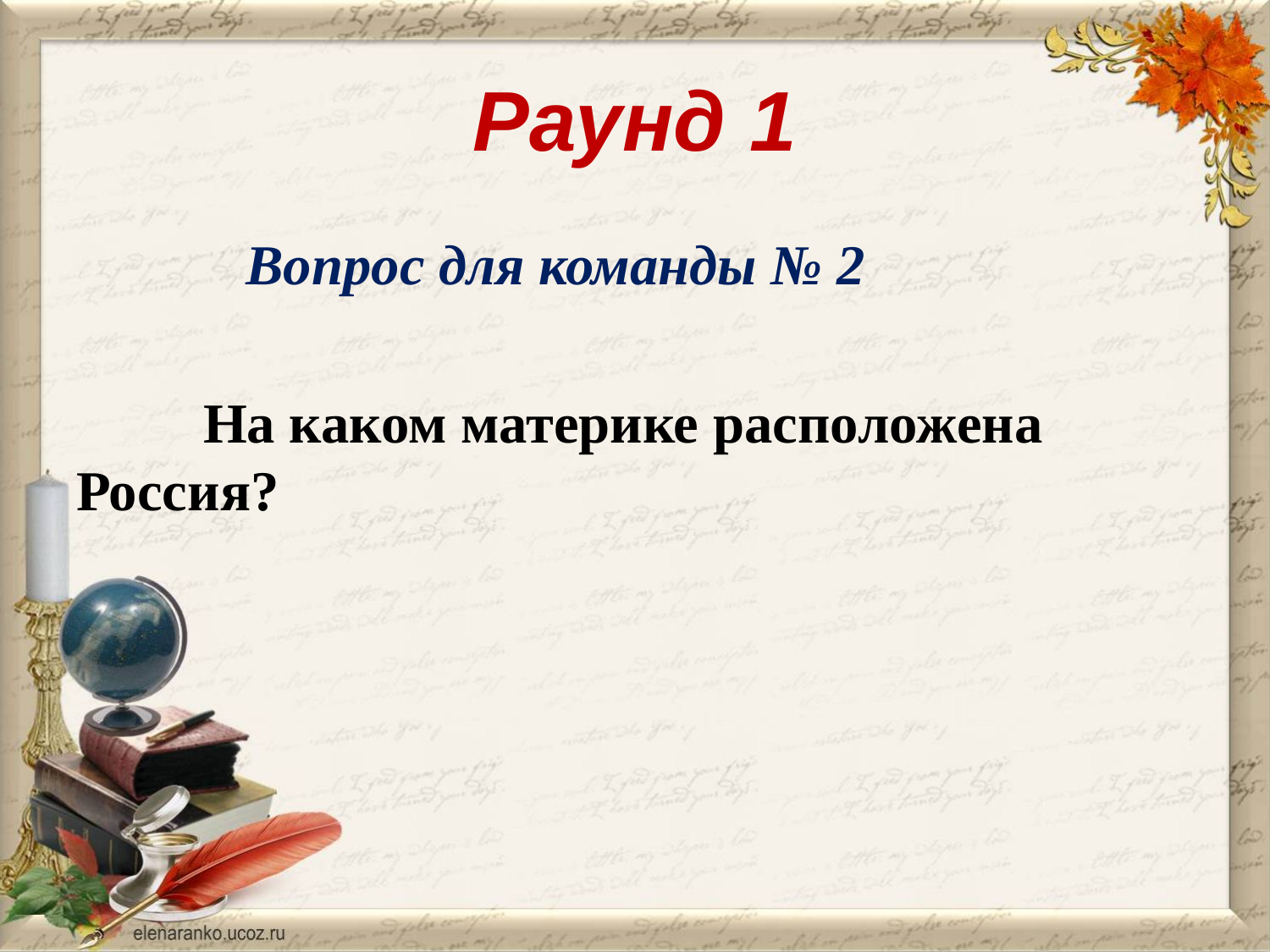

# Раунд 1
	   Вопрос для команды № 2

	На каком материке расположена 	Россия?